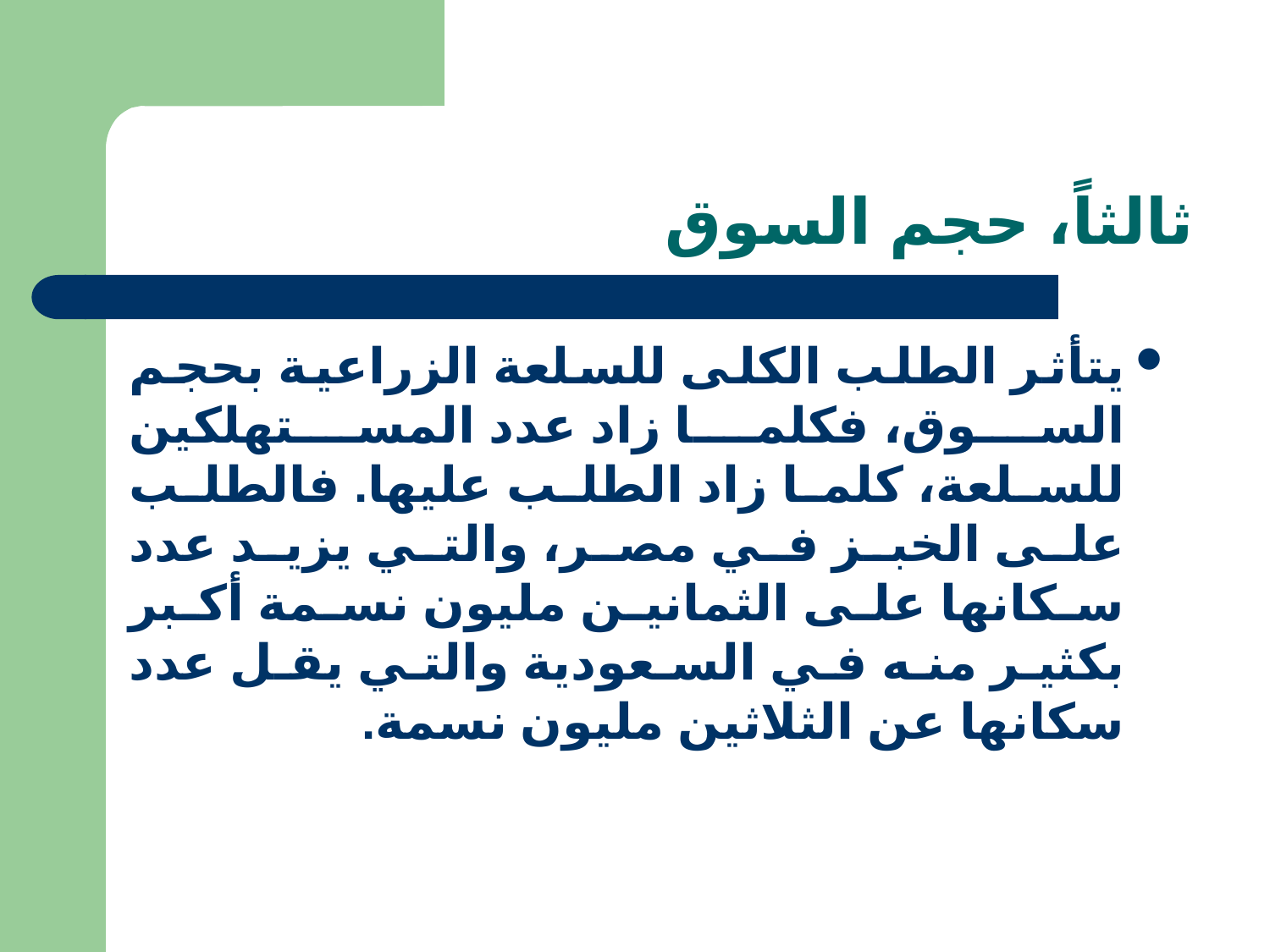

# ثالثاً، حجم السوق
يتأثر الطلب الكلى للسلعة الزراعية بحجم السوق، فكلما زاد عدد المستهلكين للسلعة، كلما زاد الطلب عليها. فالطلب على الخبز في مصر، والتي يزيد عدد سكانها على الثمانين مليون نسمة أكبر بكثير منه في السعودية والتي يقل عدد سكانها عن الثلاثين مليون نسمة.